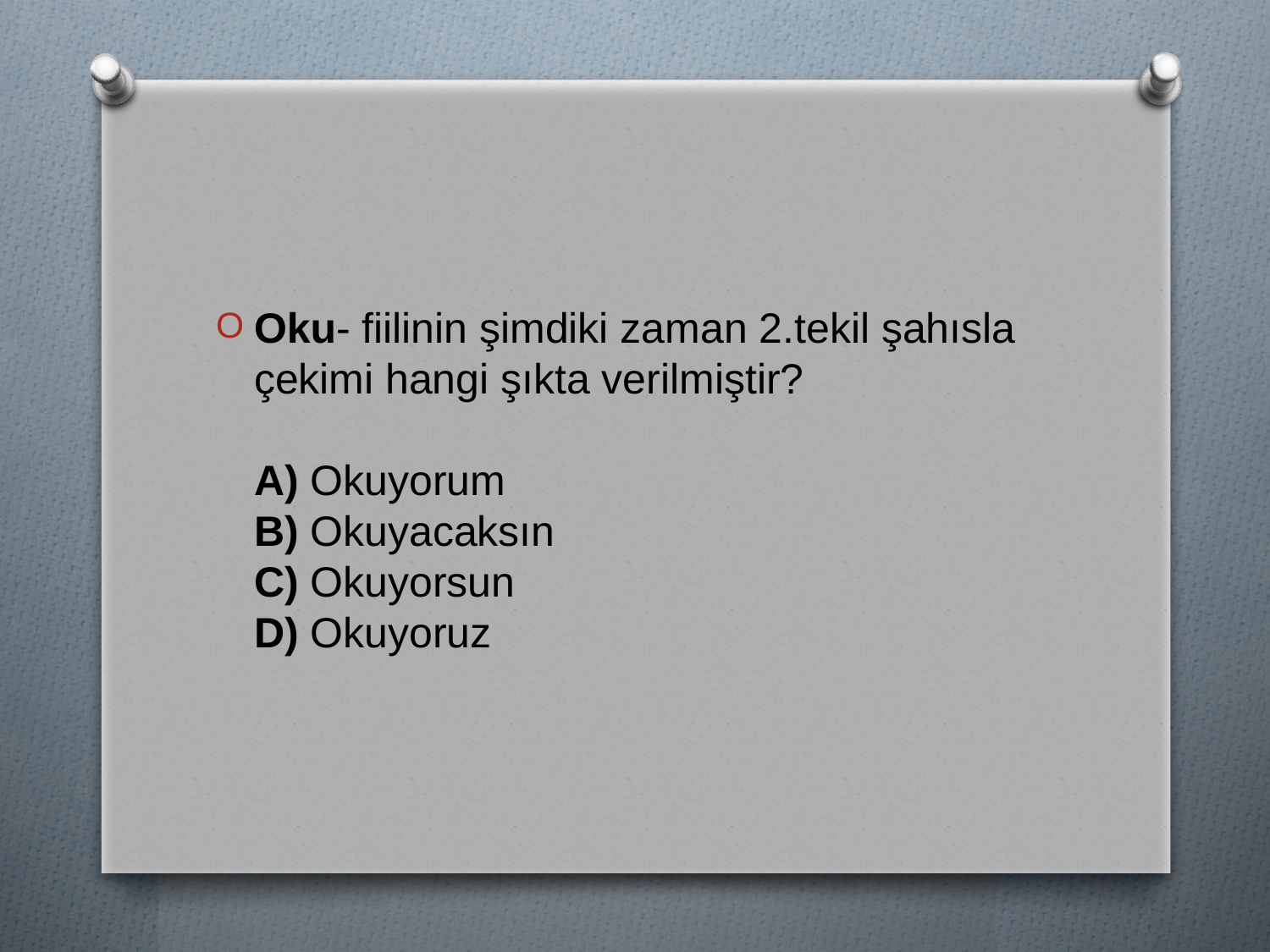

#
Oku- fiilinin şimdiki zaman 2.tekil şahısla çekimi hangi şıkta verilmiştir? 
A) Okuyorum 
B) Okuyacaksın 
C) Okuyorsun 
D) Okuyoruz